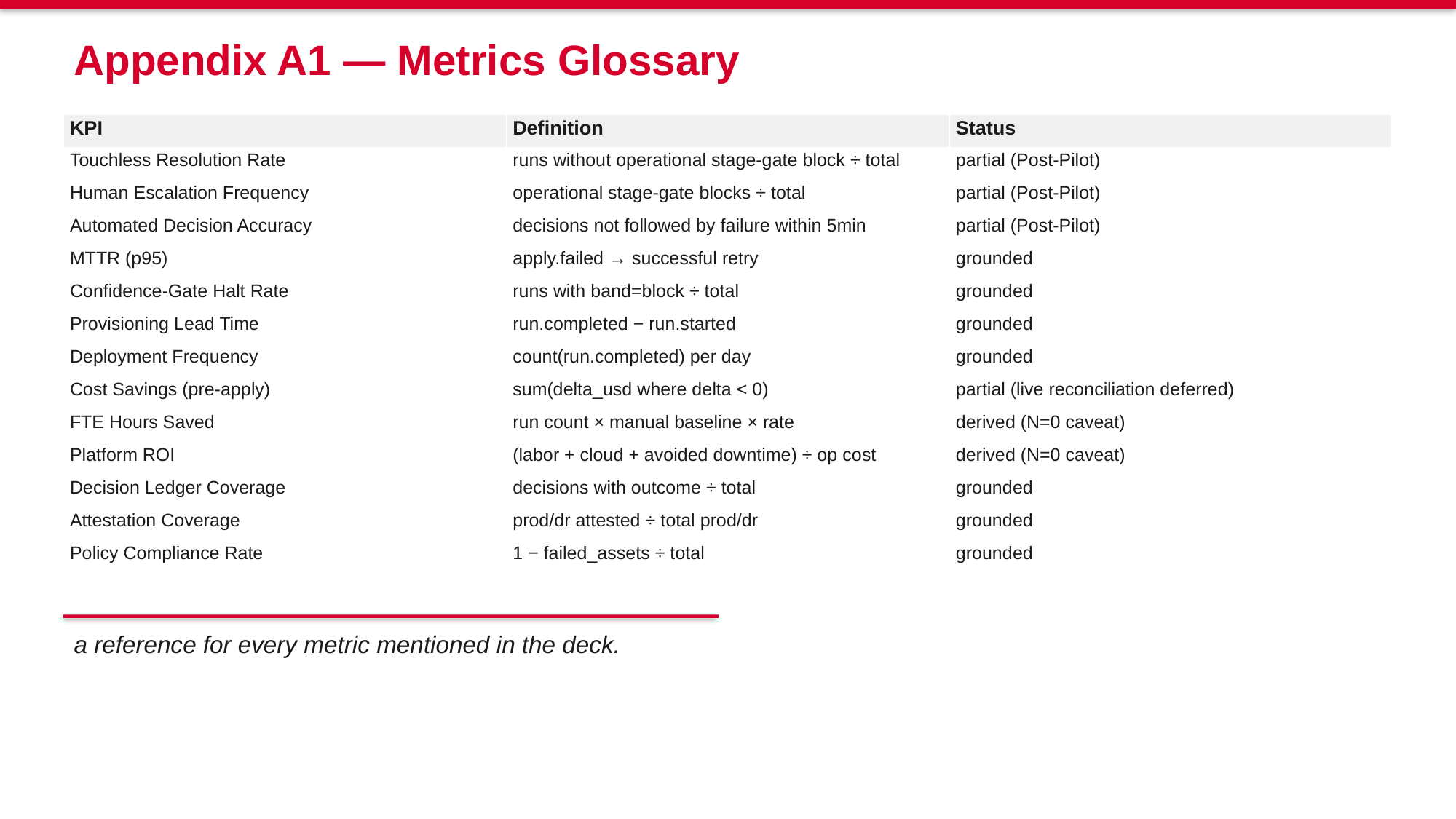

Appendix A1 — Metrics Glossary
| KPI | Definition | Status |
| --- | --- | --- |
| Touchless Resolution Rate | runs without operational stage-gate block ÷ total | partial (Post-Pilot) |
| Human Escalation Frequency | operational stage-gate blocks ÷ total | partial (Post-Pilot) |
| Automated Decision Accuracy | decisions not followed by failure within 5min | partial (Post-Pilot) |
| MTTR (p95) | apply.failed → successful retry | grounded |
| Confidence-Gate Halt Rate | runs with band=block ÷ total | grounded |
| Provisioning Lead Time | run.completed − run.started | grounded |
| Deployment Frequency | count(run.completed) per day | grounded |
| Cost Savings (pre-apply) | sum(delta\_usd where delta < 0) | partial (live reconciliation deferred) |
| FTE Hours Saved | run count × manual baseline × rate | derived (N=0 caveat) |
| Platform ROI | (labor + cloud + avoided downtime) ÷ op cost | derived (N=0 caveat) |
| Decision Ledger Coverage | decisions with outcome ÷ total | grounded |
| Attestation Coverage | prod/dr attested ÷ total prod/dr | grounded |
| Policy Compliance Rate | 1 − failed\_assets ÷ total | grounded |

a reference for every metric mentioned in the deck.